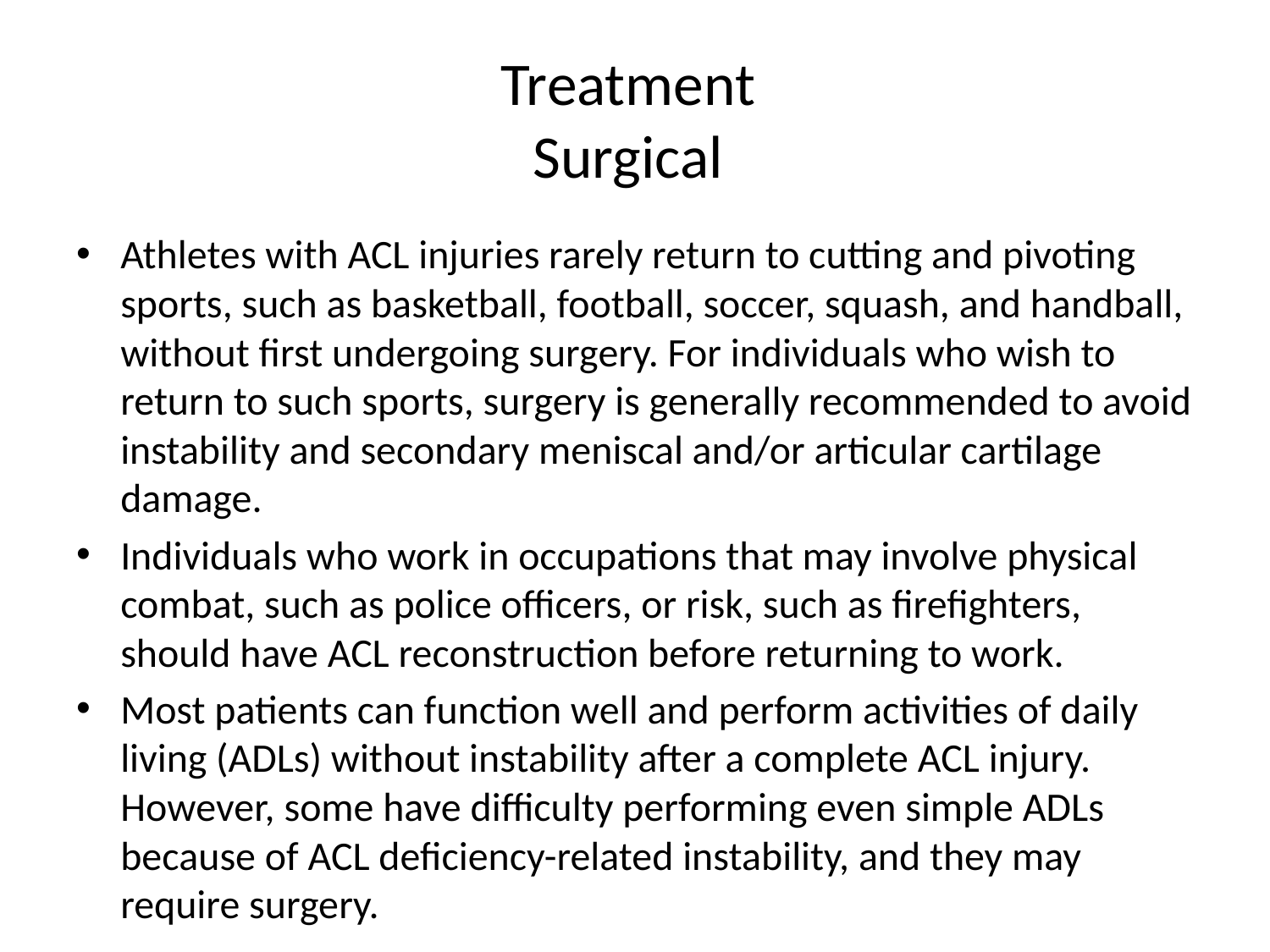

# Treatment Surgical
Athletes with ACL injuries rarely return to cutting and pivoting sports, such as basketball, football, soccer, squash, and handball, without first undergoing surgery. For individuals who wish to return to such sports, surgery is generally recommended to avoid instability and secondary meniscal and/or articular cartilage damage.
Individuals who work in occupations that may involve physical combat, such as police officers, or risk, such as firefighters, should have ACL reconstruction before returning to work.
Most patients can function well and perform activities of daily living (ADLs) without instability after a complete ACL injury. However, some have difficulty performing even simple ADLs because of ACL deficiency-related instability, and they may require surgery.